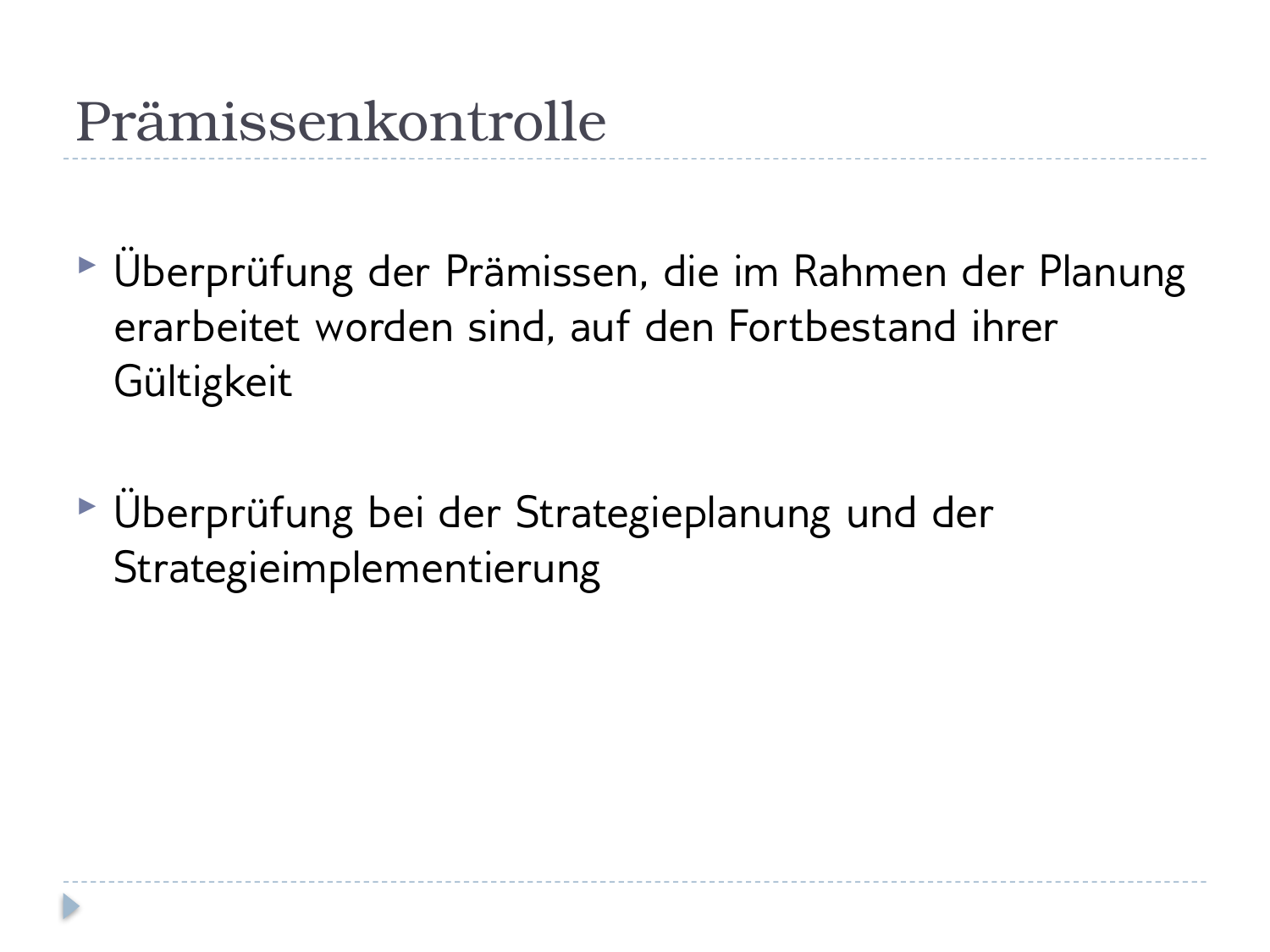

Prämissenkontrolle

Überprüfung der Prämissen, die im Rahmen der Planung erarbeitet worden sind, auf den Fortbestand ihrer Gültigkeit

Überprüfung bei der Strategieplanung und der Strategieimplementierung